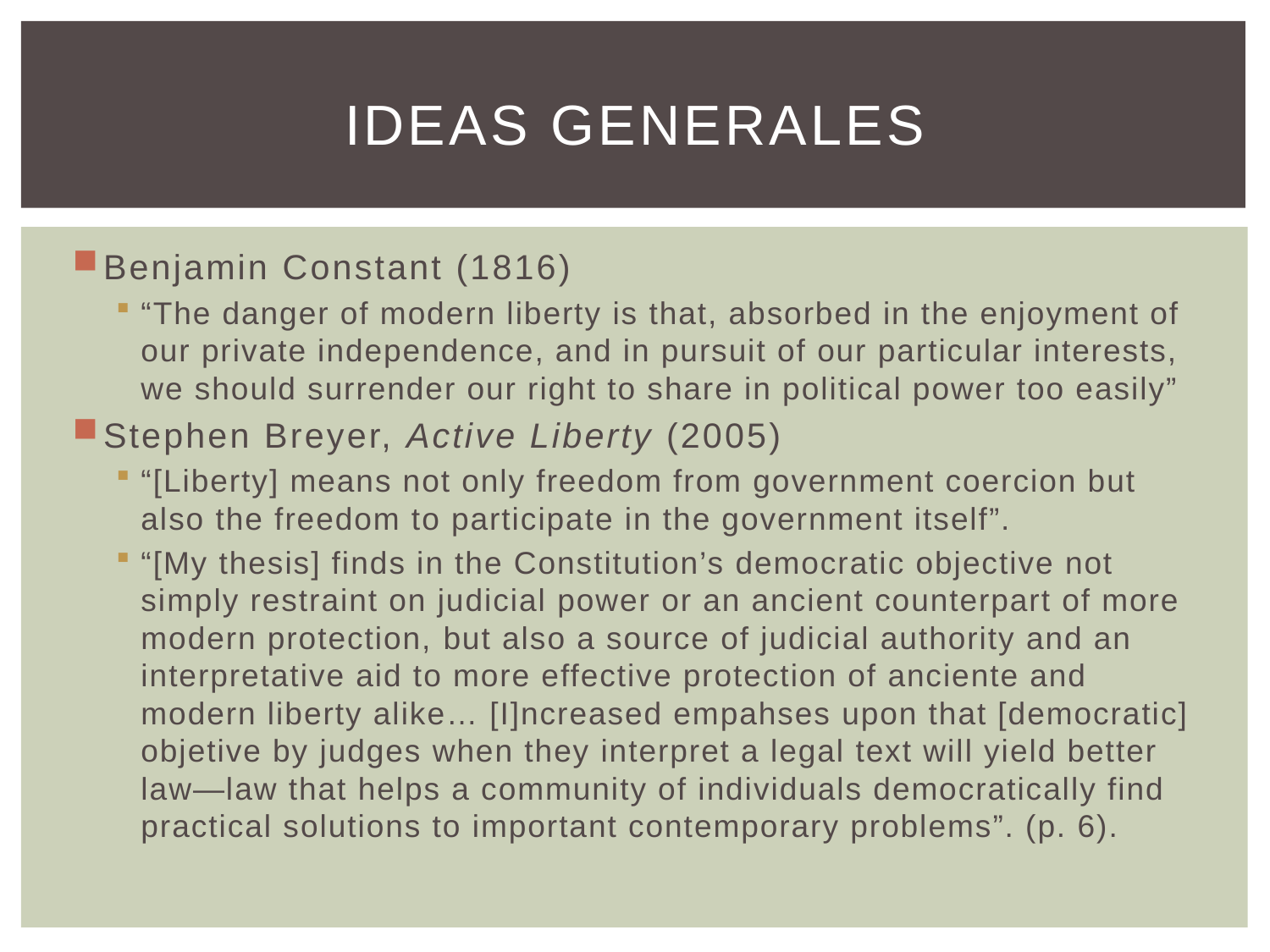

# IDEAS GENERALES
Benjamin Constant (1816)
“The danger of modern liberty is that, absorbed in the enjoyment of our private independence, and in pursuit of our particular interests, we should surrender our right to share in political power too easily”
Stephen Breyer, Active Liberty (2005)
“[Liberty] means not only freedom from government coercion but also the freedom to participate in the government itself”.
“[My thesis] finds in the Constitution’s democratic objective not simply restraint on judicial power or an ancient counterpart of more modern protection, but also a source of judicial authority and an interpretative aid to more effective protection of anciente and modern liberty alike… [I]ncreased empahses upon that [democratic] objetive by judges when they interpret a legal text will yield better law—law that helps a community of individuals democratically find practical solutions to important contemporary problems”. (p. 6).